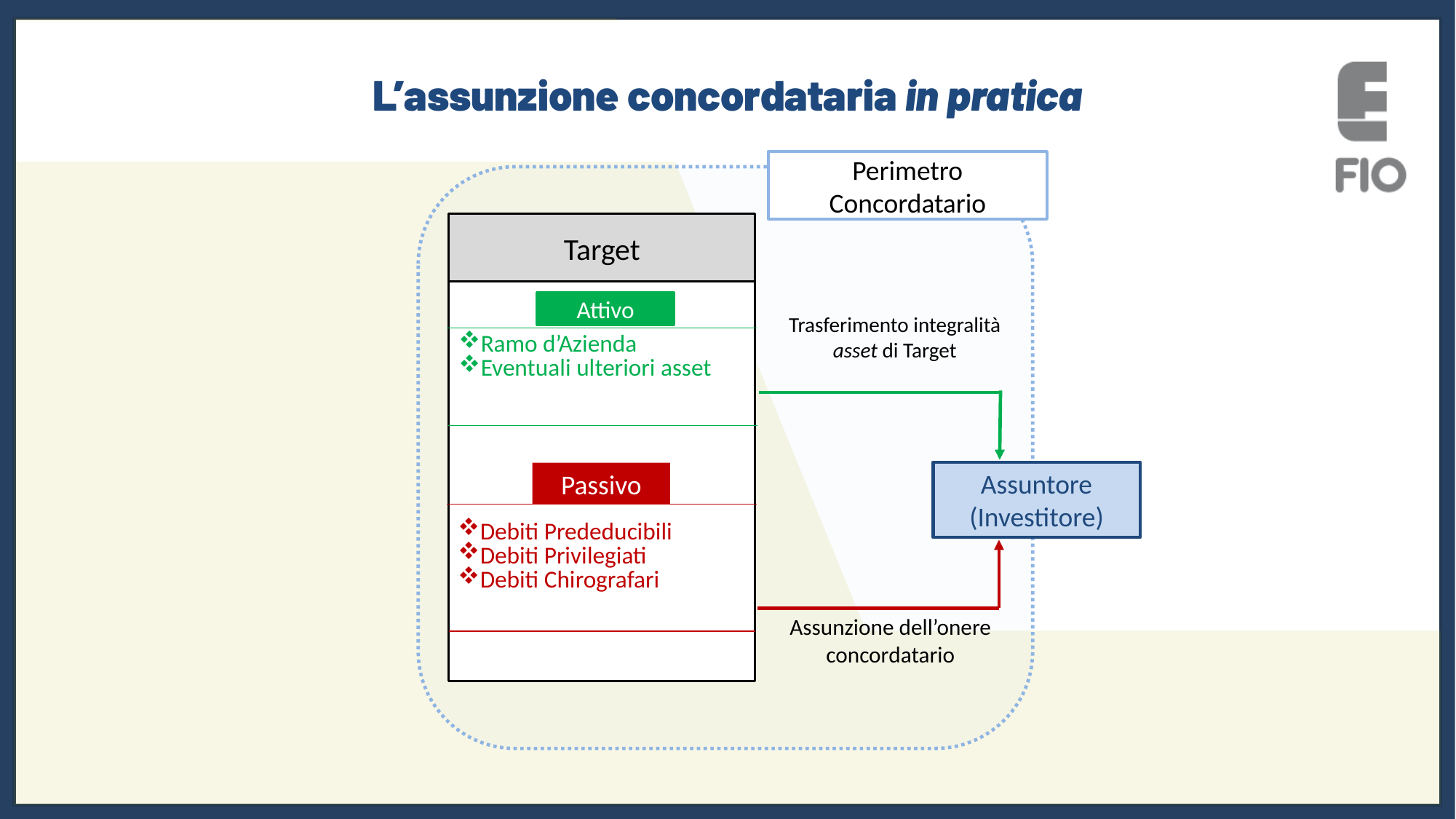

L’assunzione concordataria in pratica
Perimetro Concordatario

Target

Attivo
Trasferimento integralità asset di Target
Ramo d’Azienda
Eventuali ulteriori asset
Assuntore (Investitore)
Passivo

Debiti Prededucibili
Debiti Privilegiati
Debiti Chirografari
Assunzione dell’onere concordatario